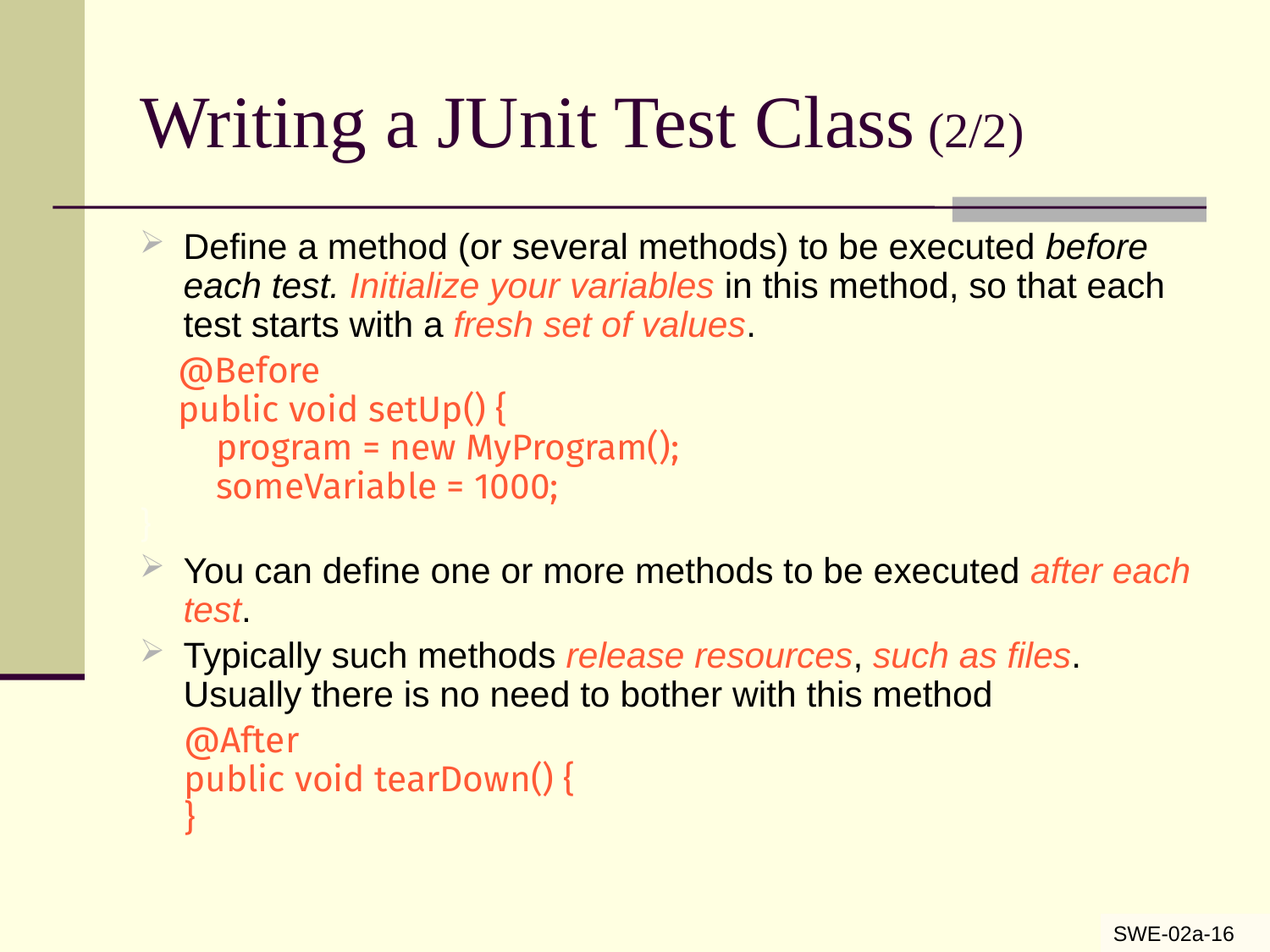

# Writing a JUnit Test Class (2/2)
Define a method (or several methods) to be executed before each test. Initialize your variables in this method, so that each test starts with a fresh set of values.
    @Before
    public void setUp() {
        program = new MyProgram();
        someVariable = 1000;
}
You can define one or more methods to be executed after each test.
Typically such methods release resources, such as files. Usually there is no need to bother with this method
@After
public void tearDown() {
}